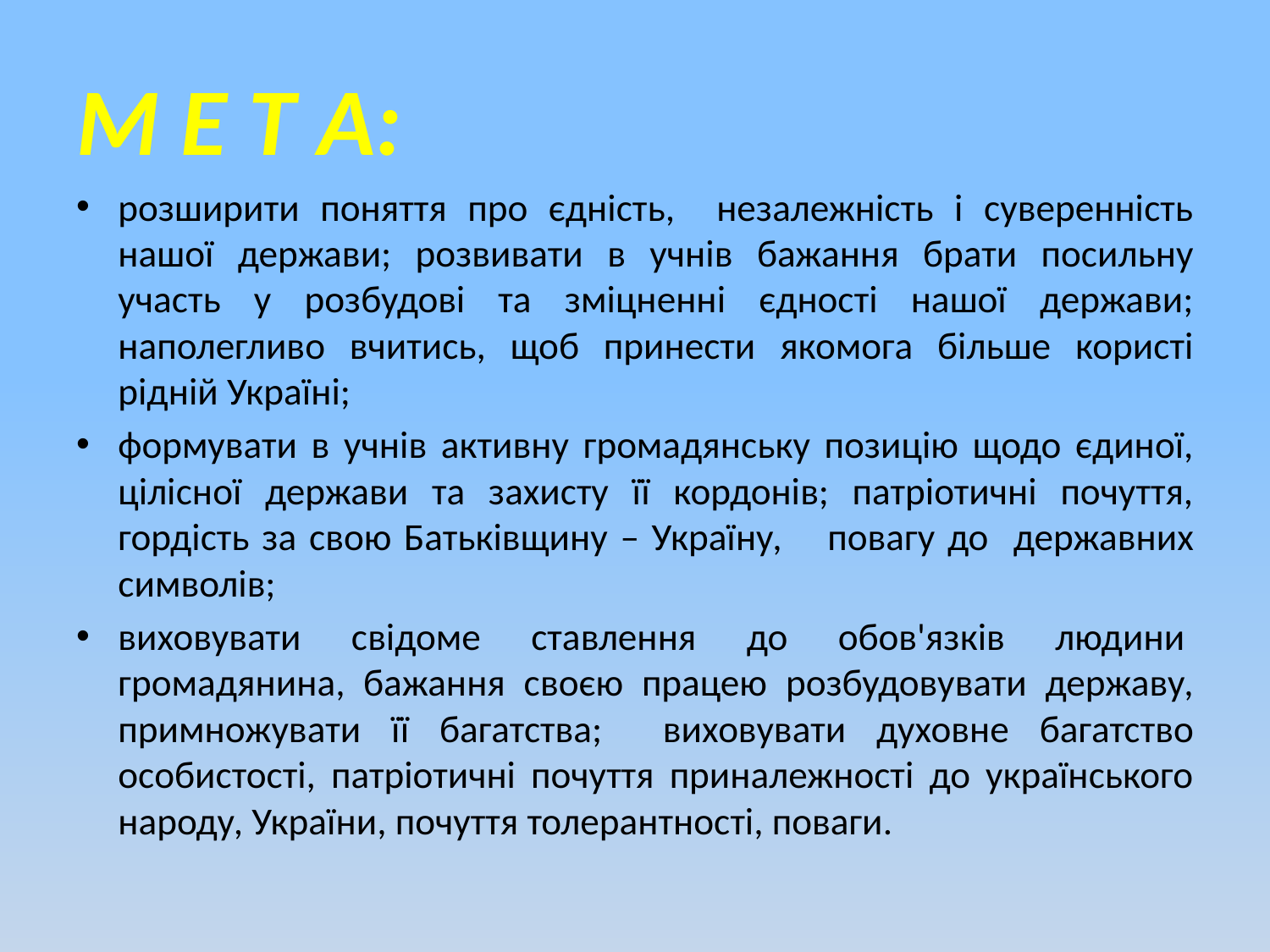

# М Е Т А:
розширити поняття про єдність,  незалежність і суверенність нашої держави; розвивати в учнів бажання брати посильну участь у розбудові та зміцненні єдності нашої держави; наполегливо вчитись, щоб принести якомога більше користі рідній Україні;
формувати в учнів активну громадянську позицію щодо єдиної, цілісної держави та захисту її кордонів; патріотичні почуття, гордість за свою Батьківщину – Україну,	повагу до  державних символів;
виховувати свідоме ставлення до обов'язків людини  громадянина, бажання своєю працею розбудовувати державу, примножувати її багатства;  виховувати духовне багатство особистості, патріотичні почуття приналежності до українського народу, України, почуття толерантності, поваги.